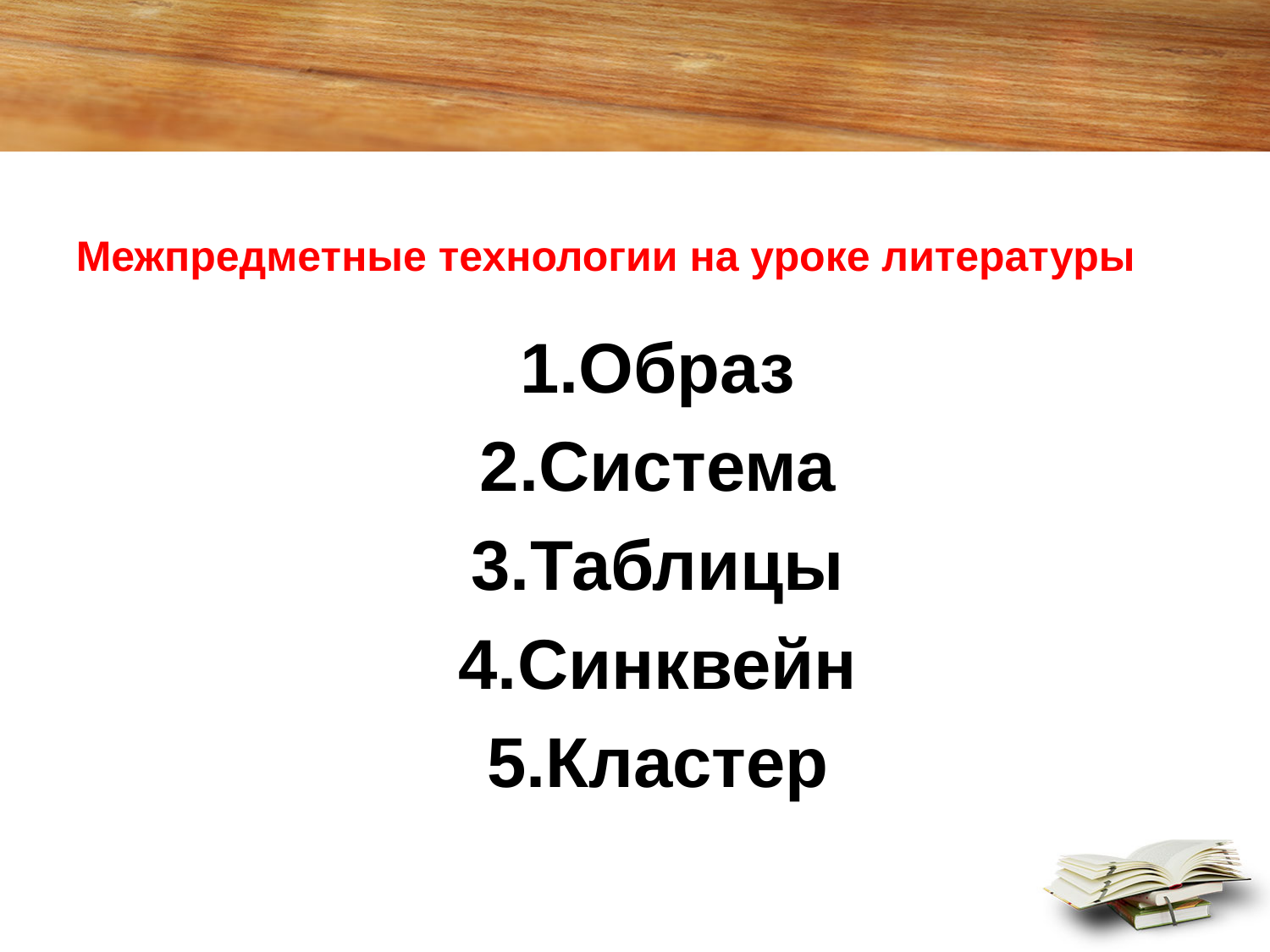

#
Межпредметные технологии на уроке литературы
Образ
Система
Таблицы
Синквейн
Кластер